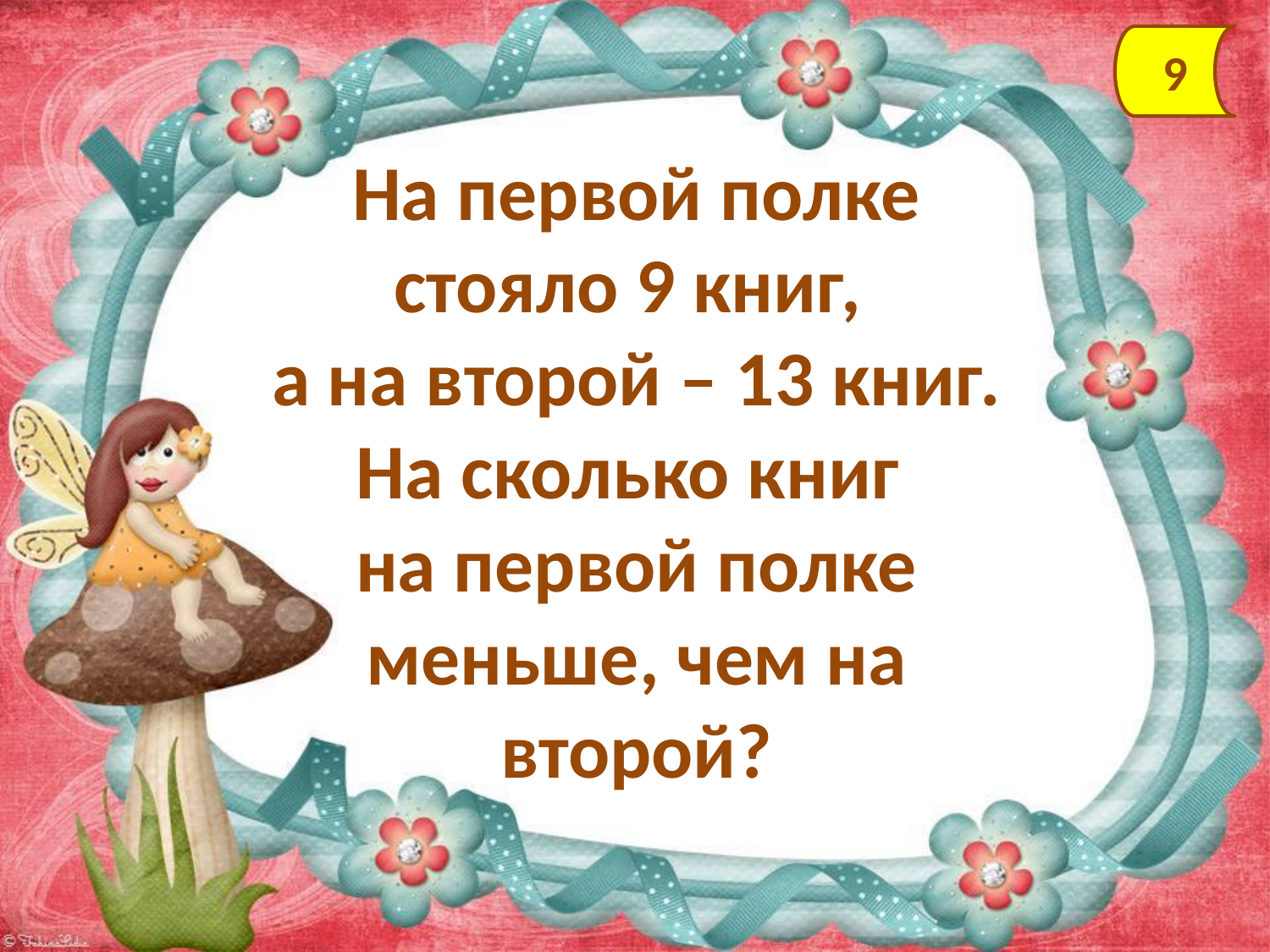

9
На первой полке стояло 9 книг,
а на второй – 13 книг. На сколько книг
на первой полке меньше, чем на второй?